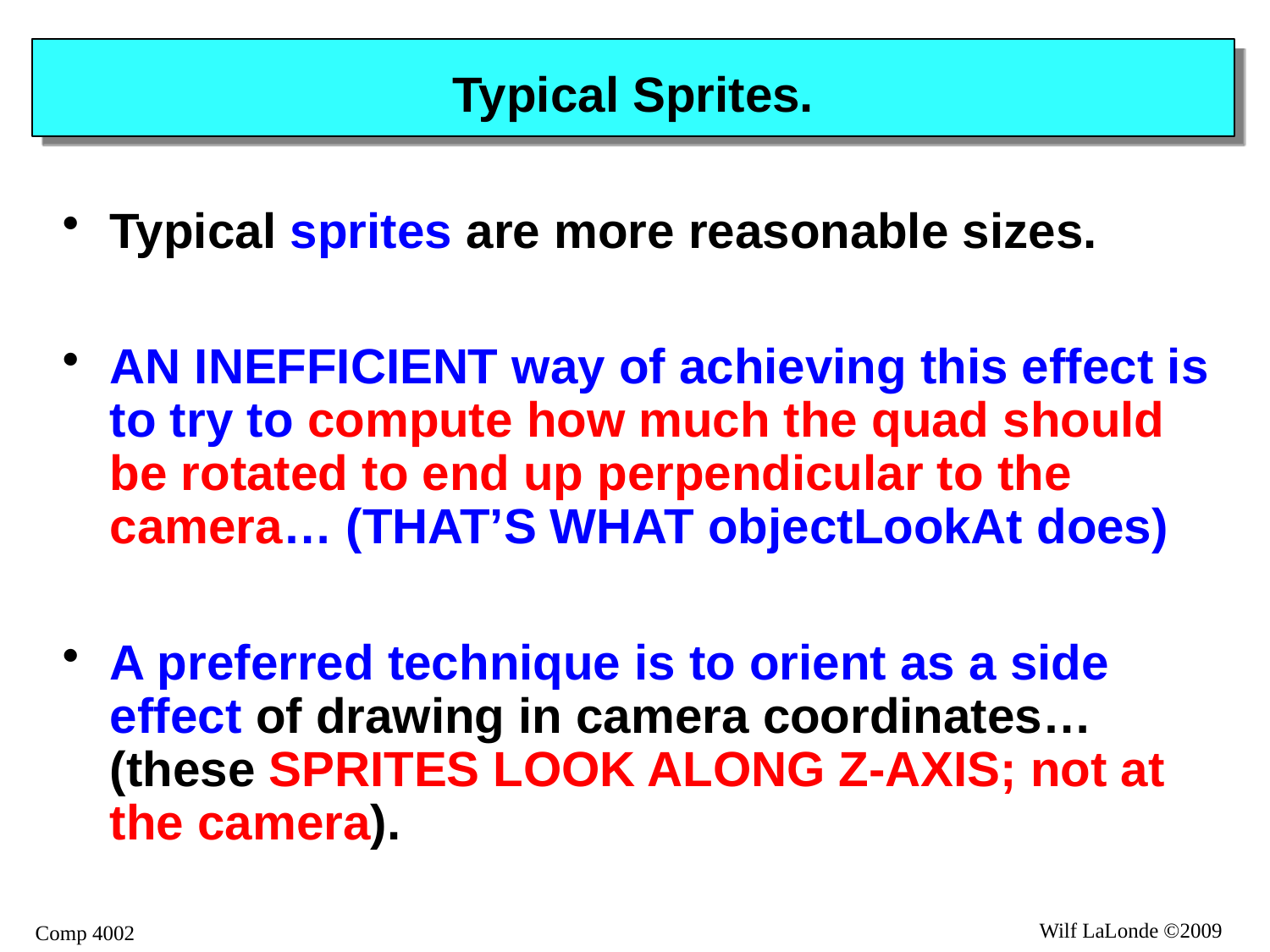

# Typical Sprites.
Typical sprites are more reasonable sizes.

AN INEFFICIENT way of achieving this effect is to try to compute how much the quad should be rotated to end up perpendicular to the camera… (THAT’S WHAT objectLookAt does)

A preferred technique is to orient as a side effect of drawing in camera coordinates… (these SPRITES LOOK ALONG Z-AXIS; not at the camera).